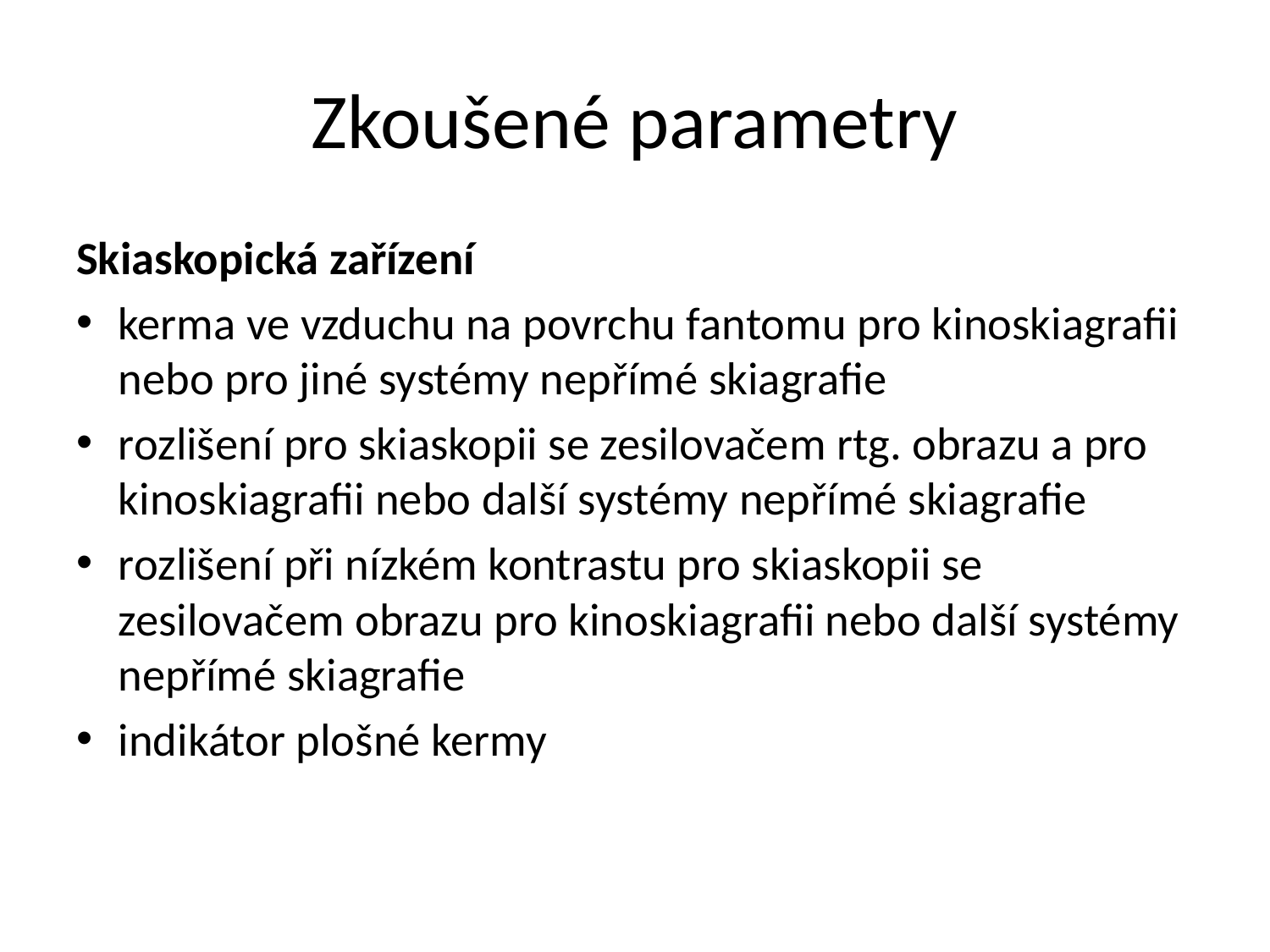

# Zkoušené parametry
Skiaskopická zařízení
kerma ve vzduchu na povrchu fantomu pro kinoskiagrafii nebo pro jiné systémy nepřímé skiagrafie
rozlišení pro skiaskopii se zesilovačem rtg. obrazu a pro kinoskiagrafii nebo další systémy nepřímé skiagrafie
rozlišení při nízkém kontrastu pro skiaskopii se zesilovačem obrazu pro kinoskiagrafii nebo další systémy nepřímé skiagrafie
indikátor plošné kermy